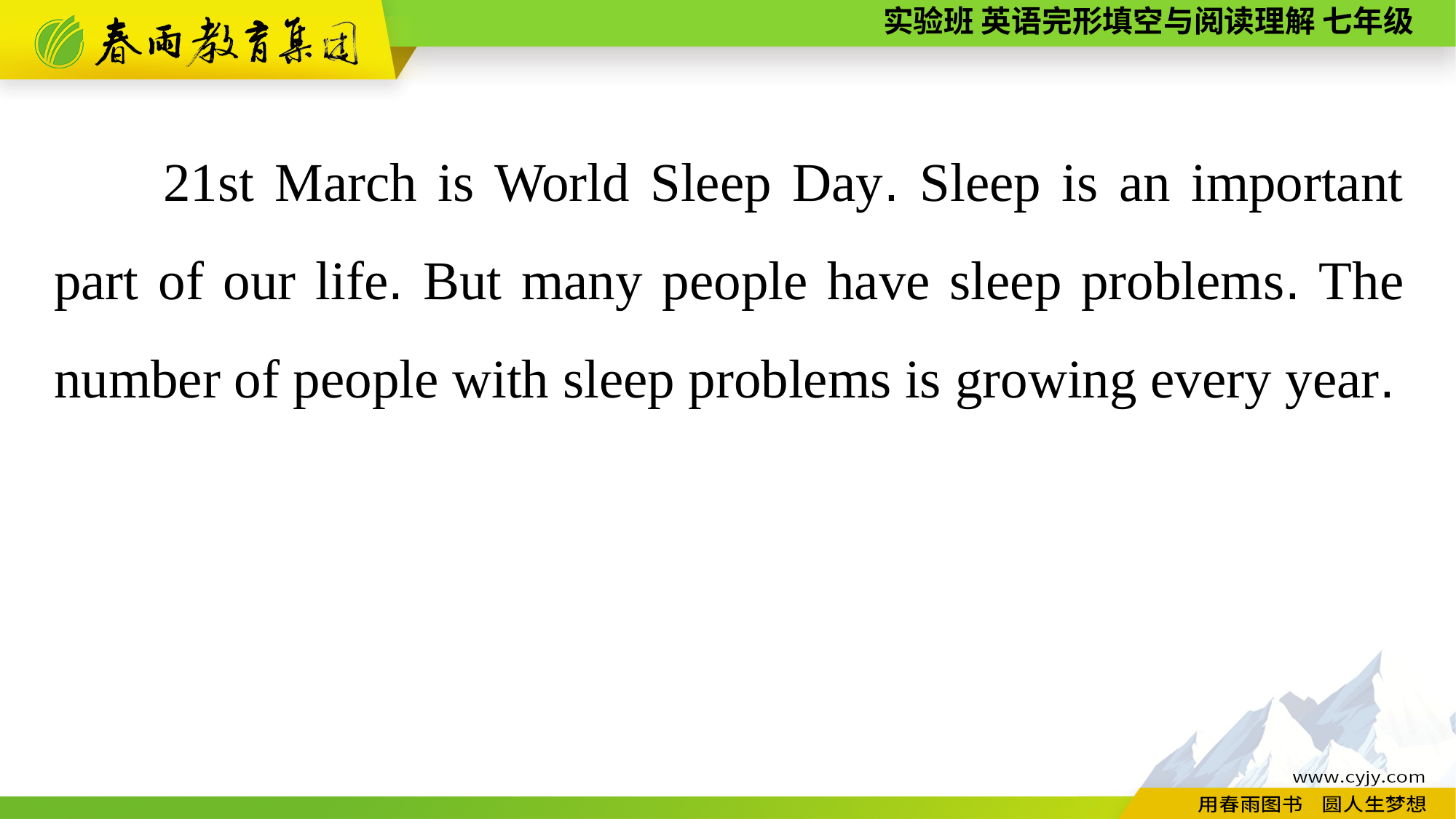

21st March is World Sleep Day. Sleep is an important part of our life. But many people have sleep problems. The number of people with sleep problems is growing every year.